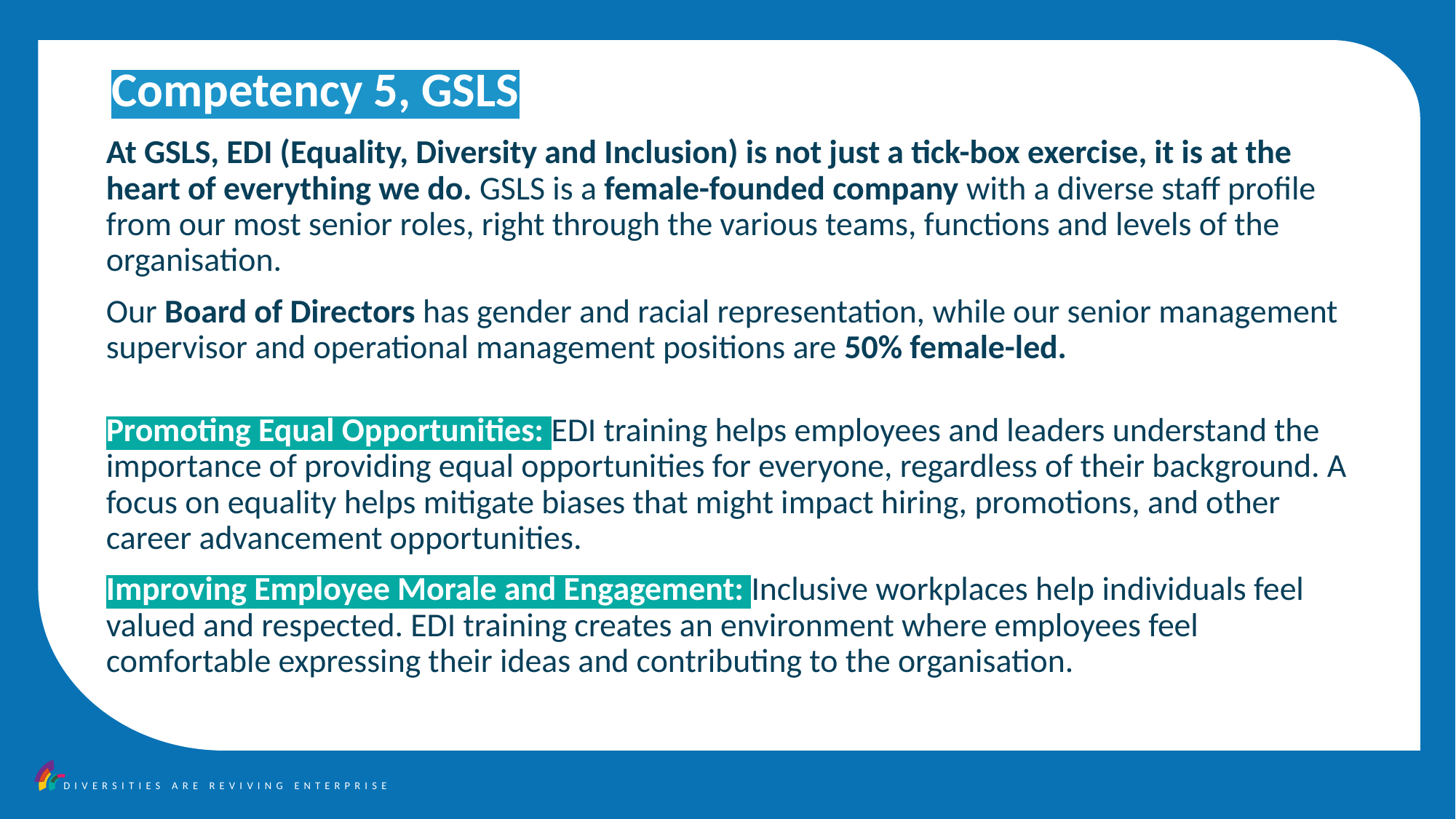

Competency 5, GSLS
At GSLS, EDI (Equality, Diversity and Inclusion) is not just a tick-box exercise, it is at the heart of everything we do. GSLS is a female-founded company with a diverse staff profile from our most senior roles, right through the various teams, functions and levels of the organisation.
Our Board of Directors has gender and racial representation, while our senior management supervisor and operational management positions are 50% female-led.

Promoting Equal Opportunities: EDI training helps employees and leaders understand the importance of providing equal opportunities for everyone, regardless of their background. A focus on equality helps mitigate biases that might impact hiring, promotions, and other career advancement opportunities.
Improving Employee Morale and Engagement: Inclusive workplaces help individuals feel valued and respected. EDI training creates an environment where employees feel comfortable expressing their ideas and contributing to the organisation.